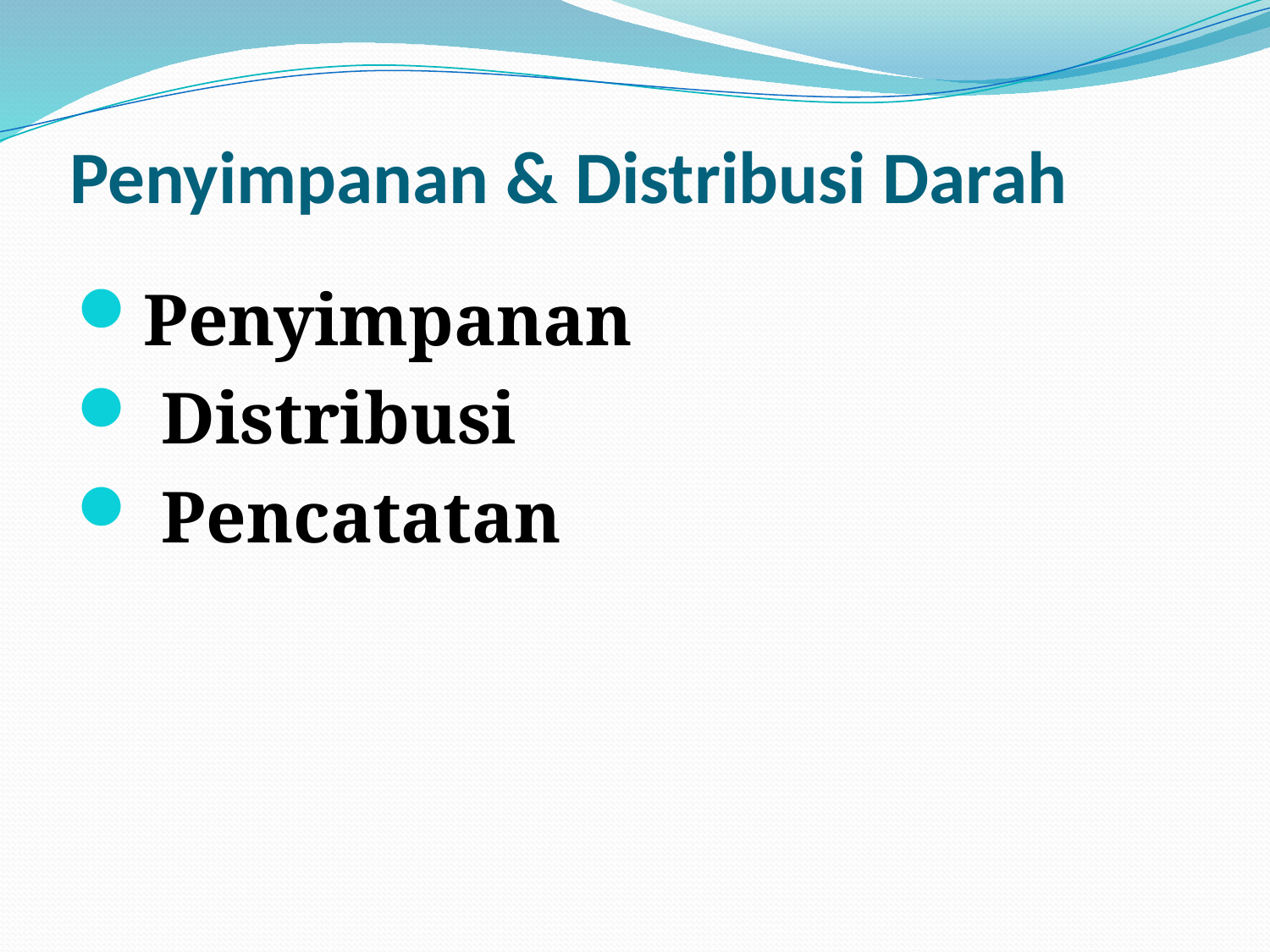

# Penyimpanan & Distribusi Darah
Penyimpanan
 Distribusi
 Pencatatan